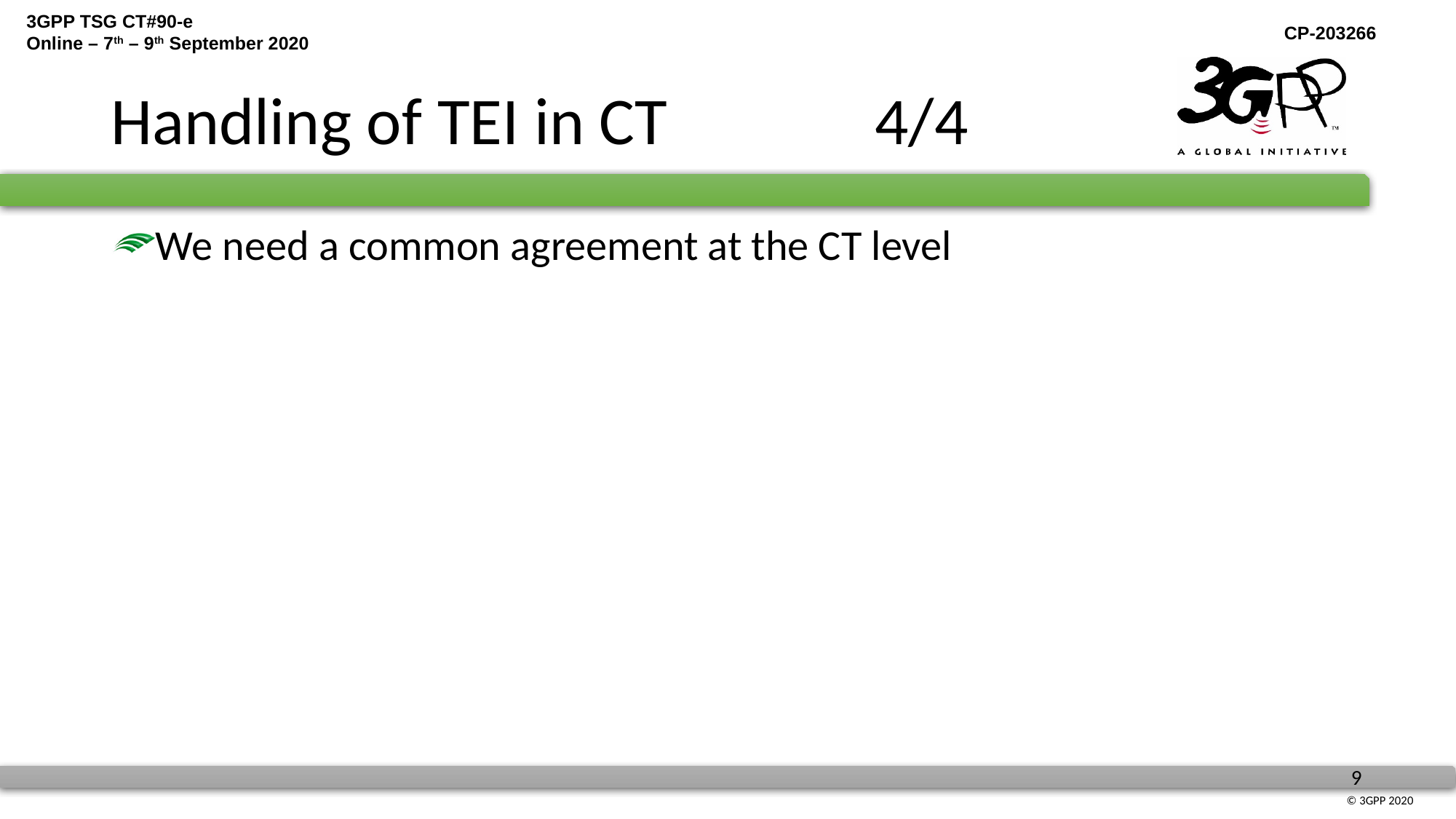

# Handling of TEI in CT		4/4
We need a common agreement at the CT level